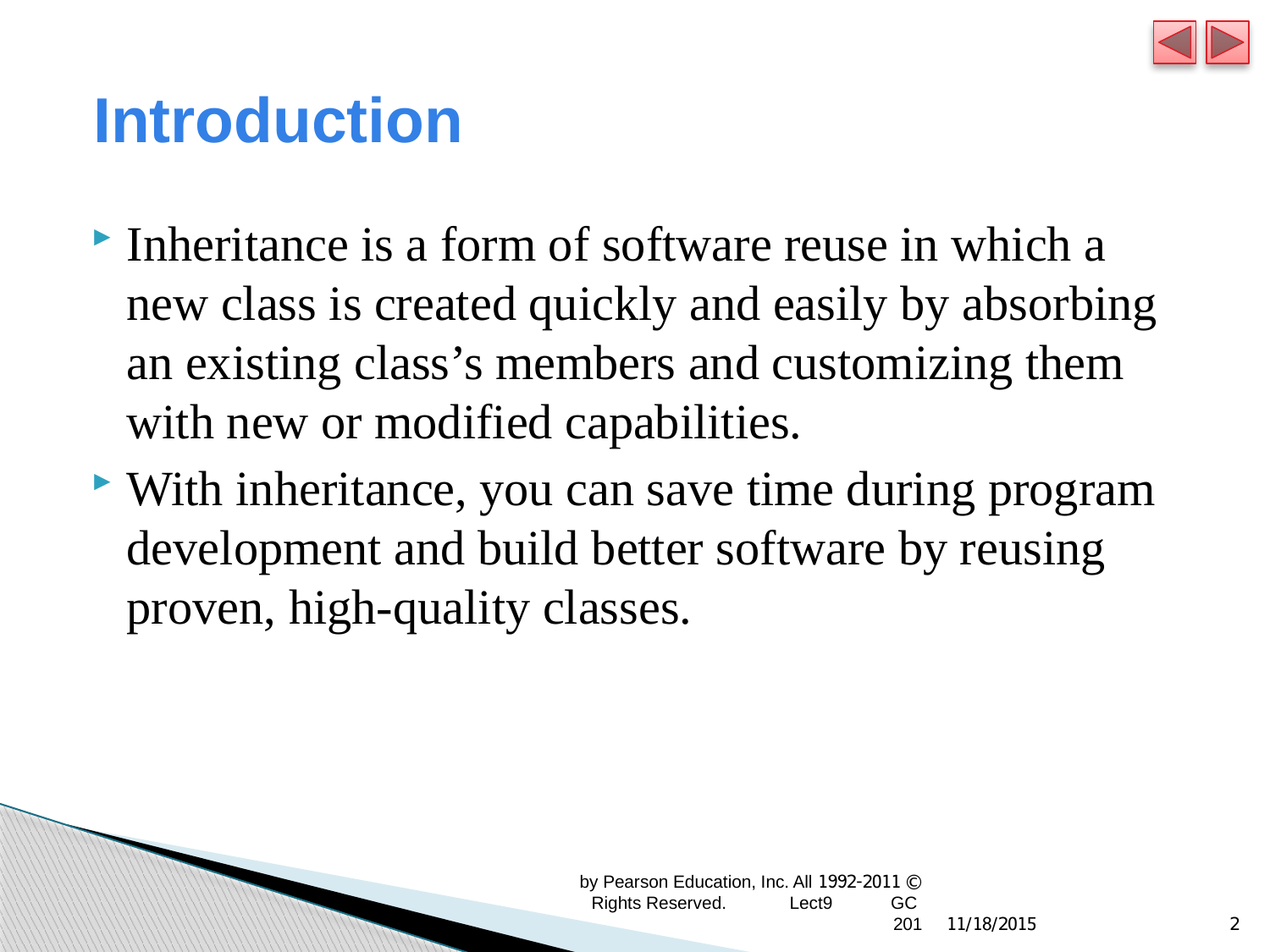

# Introduction
Inheritance is a form of software reuse in which a new class is created quickly and easily by absorbing an existing class’s members and customizing them with new or modified capabilities.
With inheritance, you can save time during program development and build better software by reusing proven, high-quality classes.

© 1992-2011 by Pearson Education, Inc. All Rights Reserved.             Lect9            GC  201
11/18/2015
2